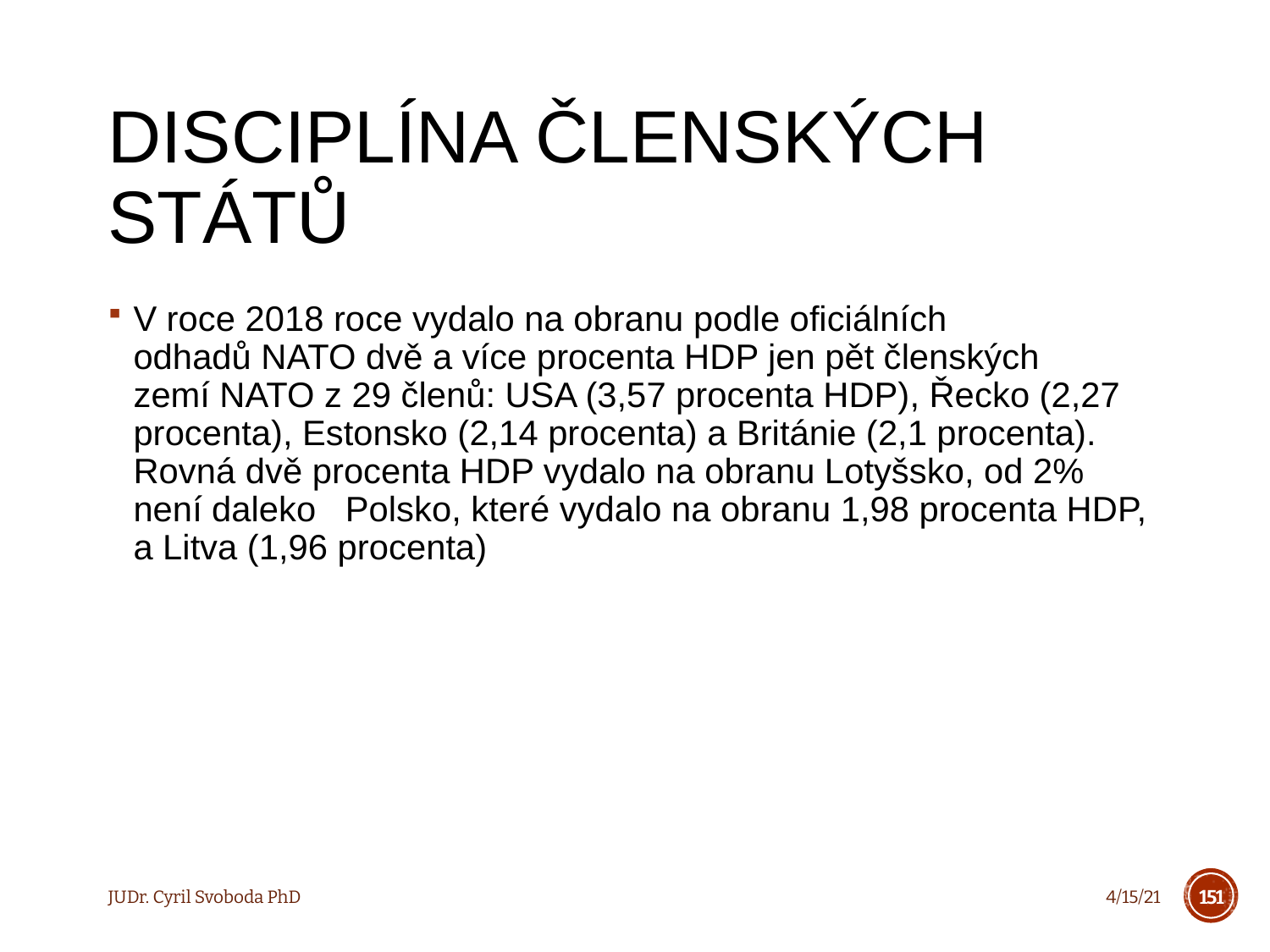

# Disciplína členských států
V roce 2018 roce vydalo na obranu podle oficiálních odhadů NATO dvě a více procenta HDP jen pět členských zemí NATO z 29 členů: USA (3,57 procenta HDP), Řecko (2,27 procenta), Estonsko (2,14 procenta) a Británie (2,1 procenta). Rovná dvě procenta HDP vydalo na obranu Lotyšsko, od 2% není daleko   Polsko, které vydalo na obranu 1,98 procenta HDP, a Litva (1,96 procenta)
JUDr. Cyril Svoboda PhD
4/15/21
151